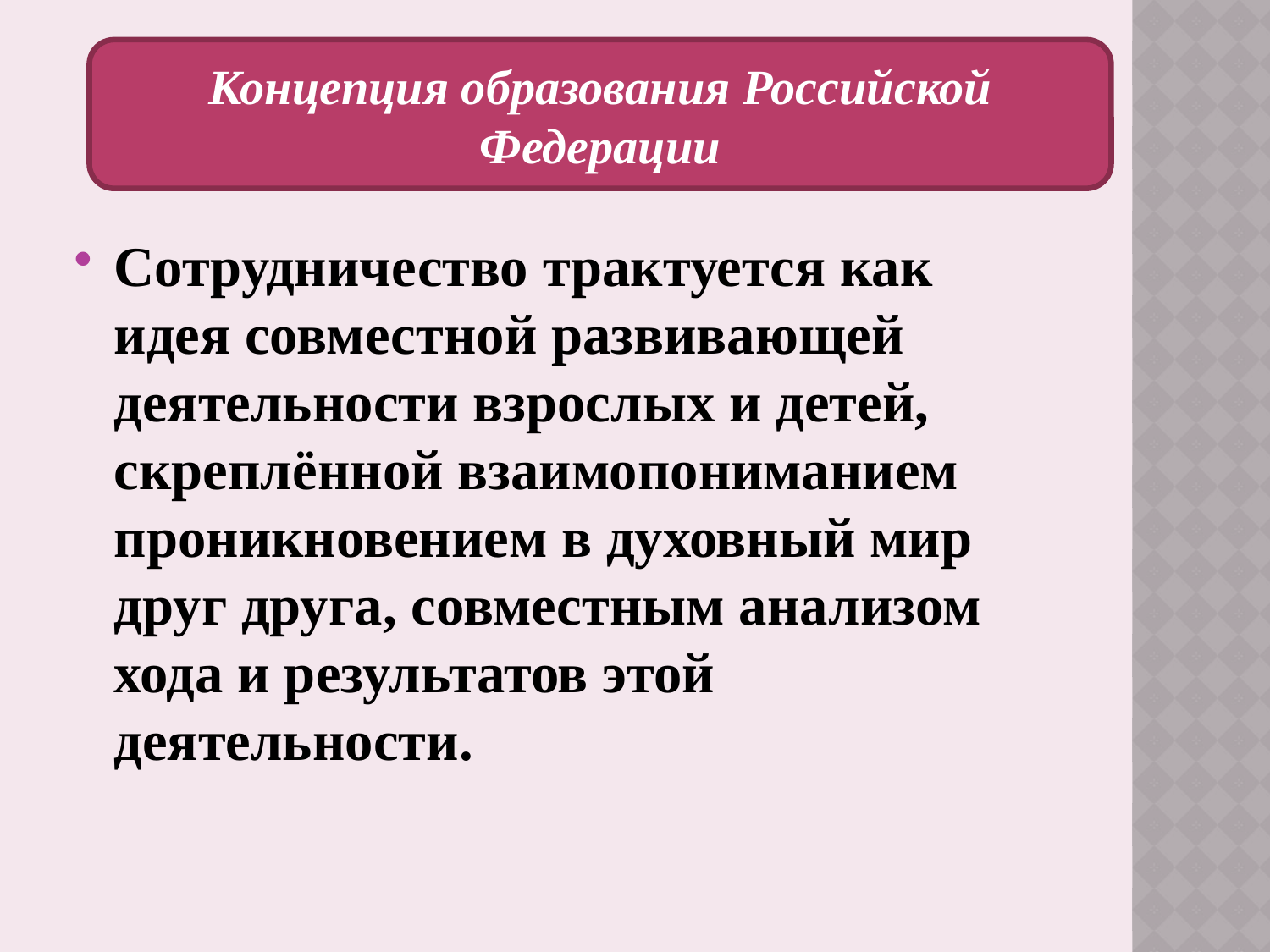

Концепция образования Российской Федерации
Сотрудничество трактуется как идея совместной развивающей деятельности взрослых и детей, скреплённой взаимопониманием проникновением в духовный мир друг друга, совместным анализом хода и результатов этой деятельности.